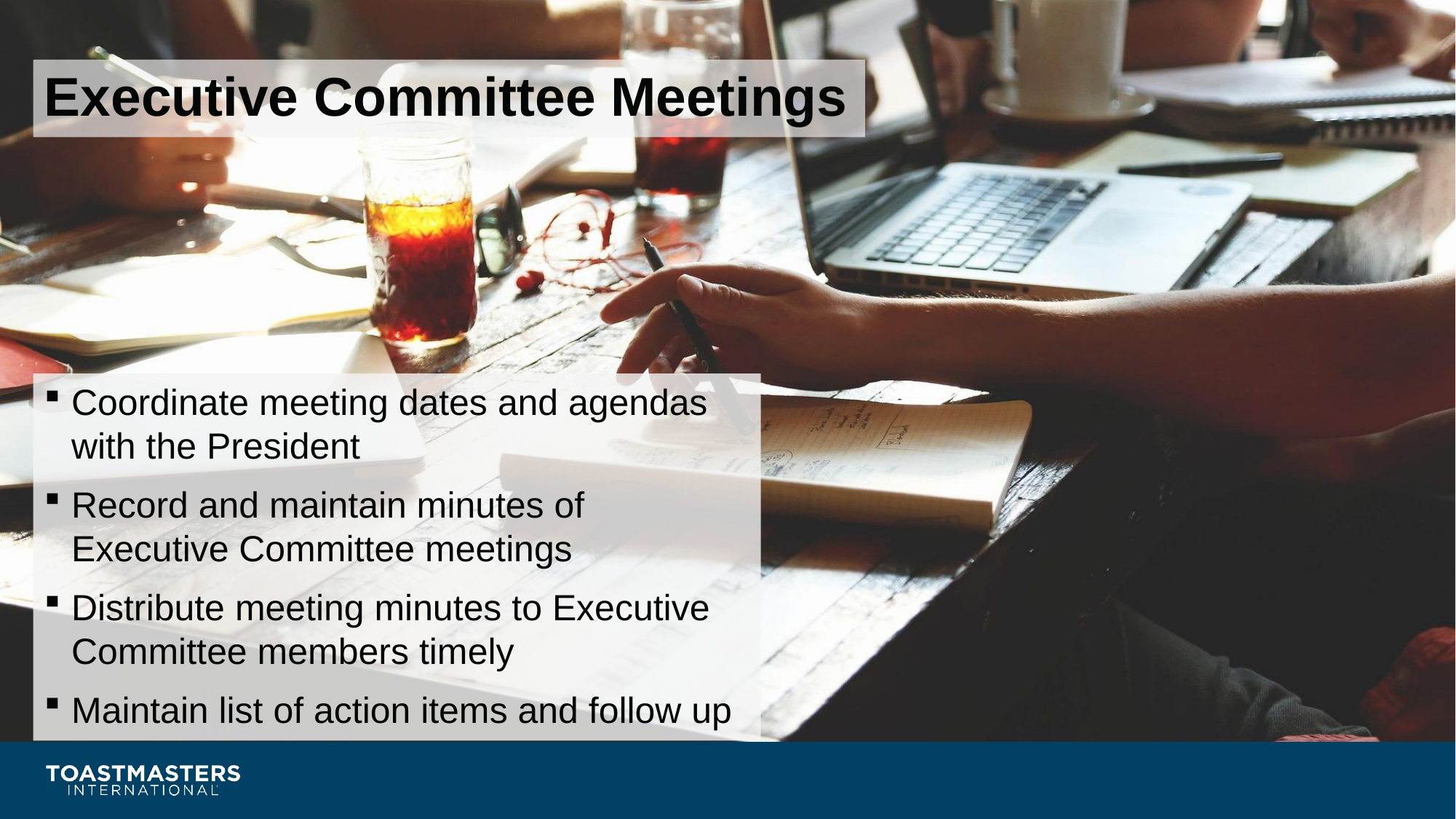

# Executive Committee Meetings
Coordinate meeting dates and agendas with the President
Record and maintain minutes of Executive Committee meetings
Distribute meeting minutes to Executive Committee members timely
Maintain list of action items and follow up